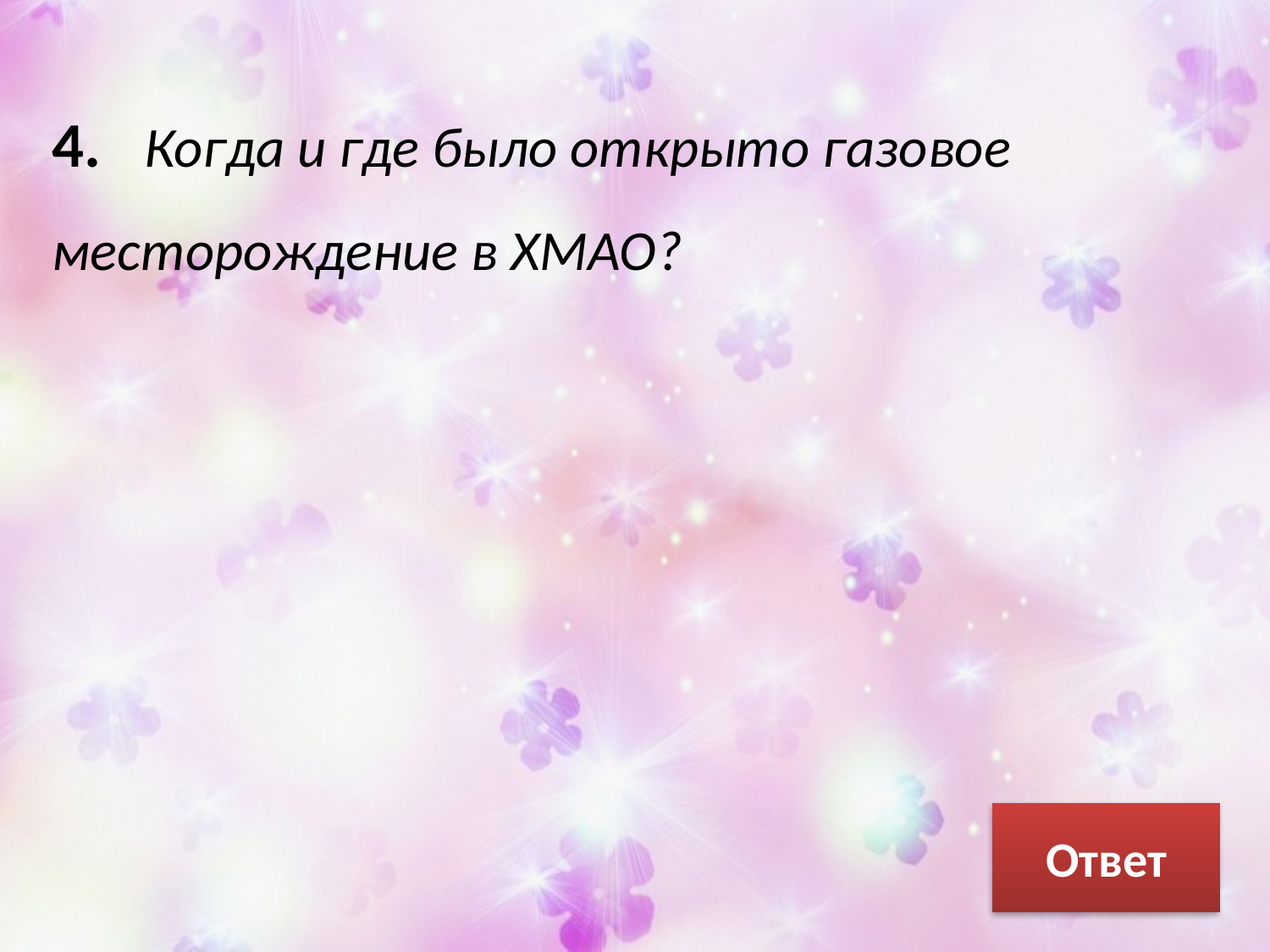

4.   Когда и где было открыто газовое месторождение в ХМАО?
Ответ